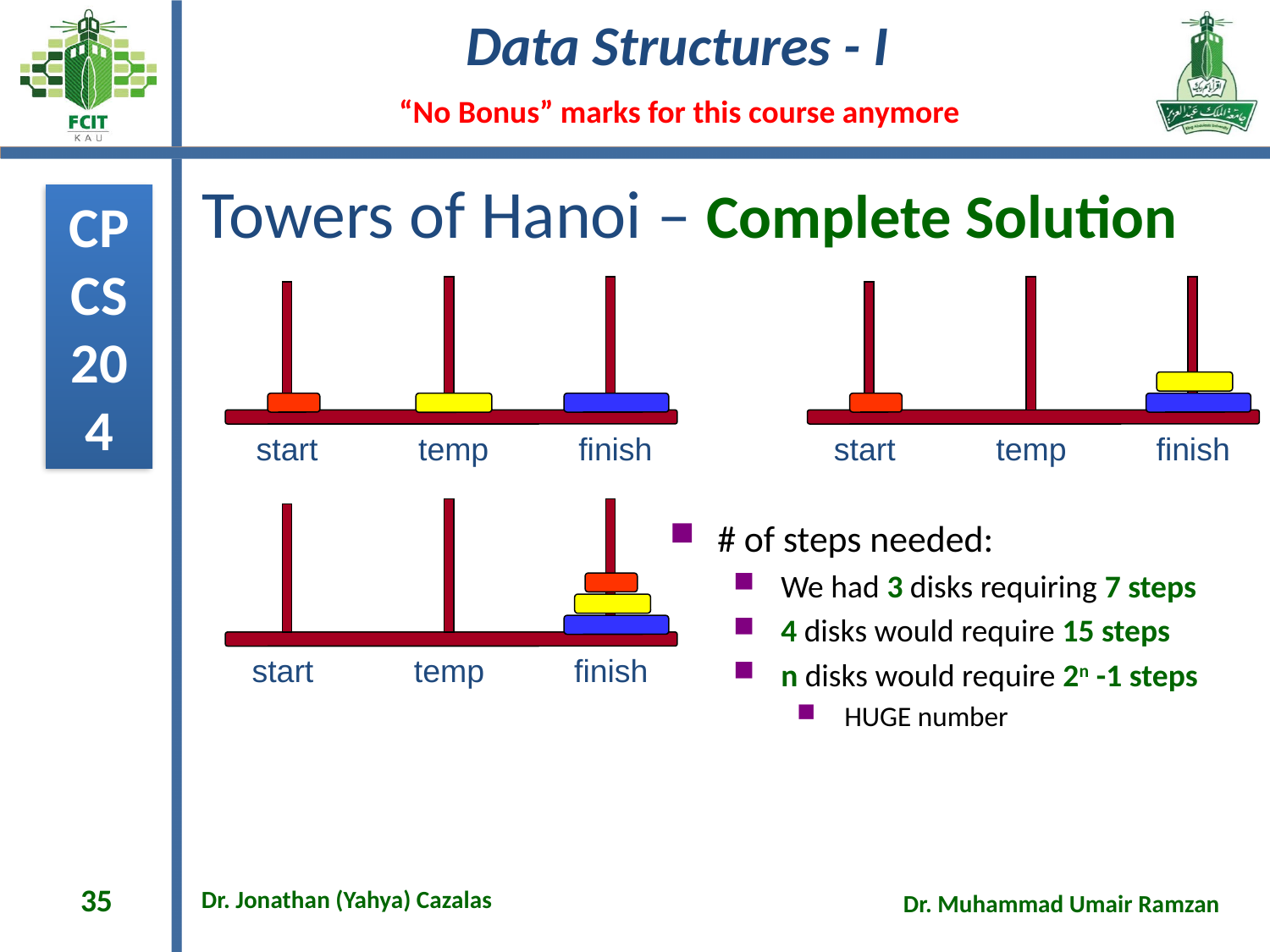

# Towers of Hanoi – Complete Solution

start
temp
finish

start
temp
finish

start
temp
finish
# of steps needed:
We had 3 disks requiring 7 steps
4 disks would require 15 steps
n disks would require 2n -1 steps
HUGE number

35